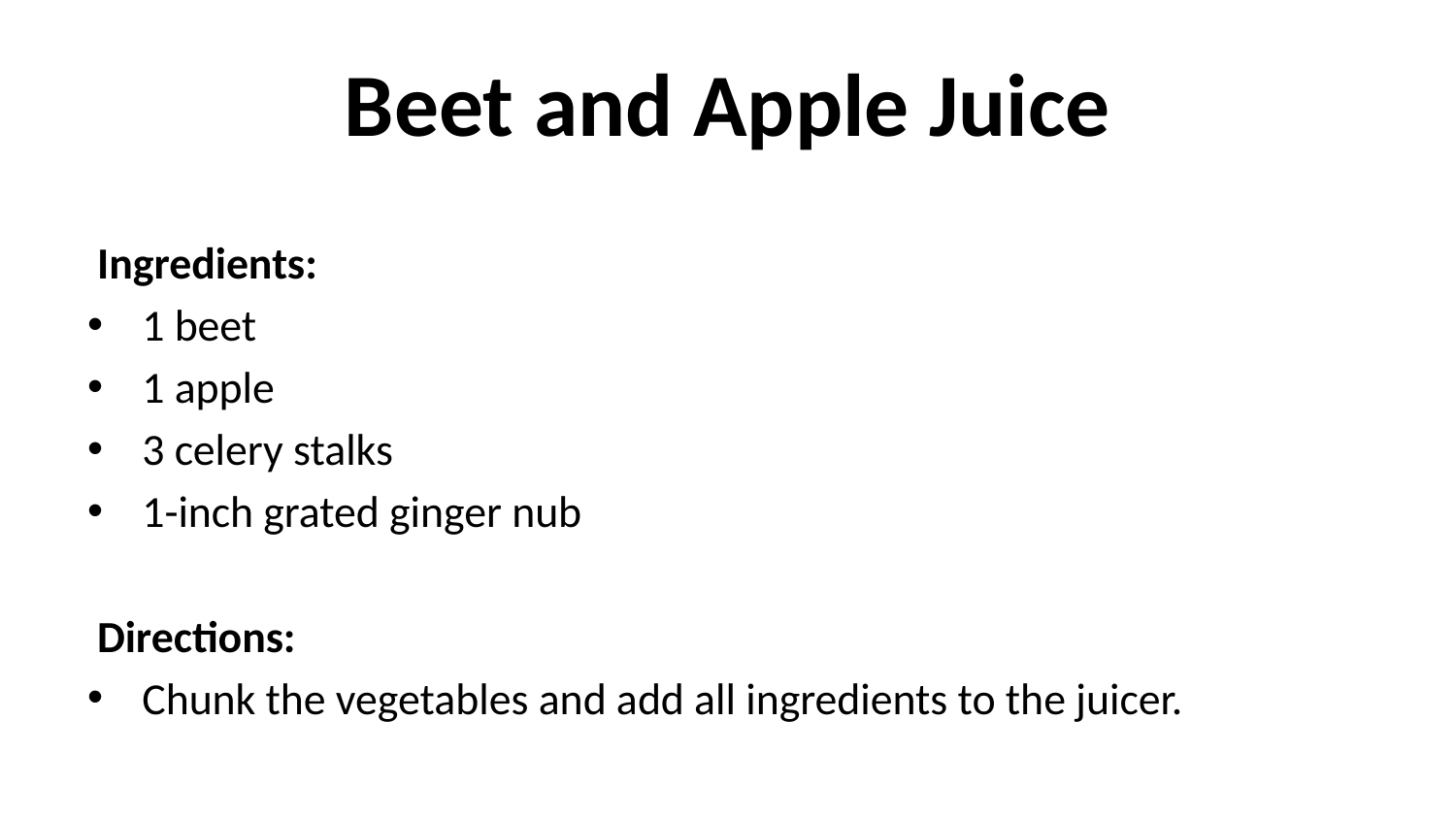

# Beet and Apple Juice
 Ingredients:
1 beet
1 apple
3 celery stalks
1-inch grated ginger nub

 Directions:
Chunk the vegetables and add all ingredients to the juicer.